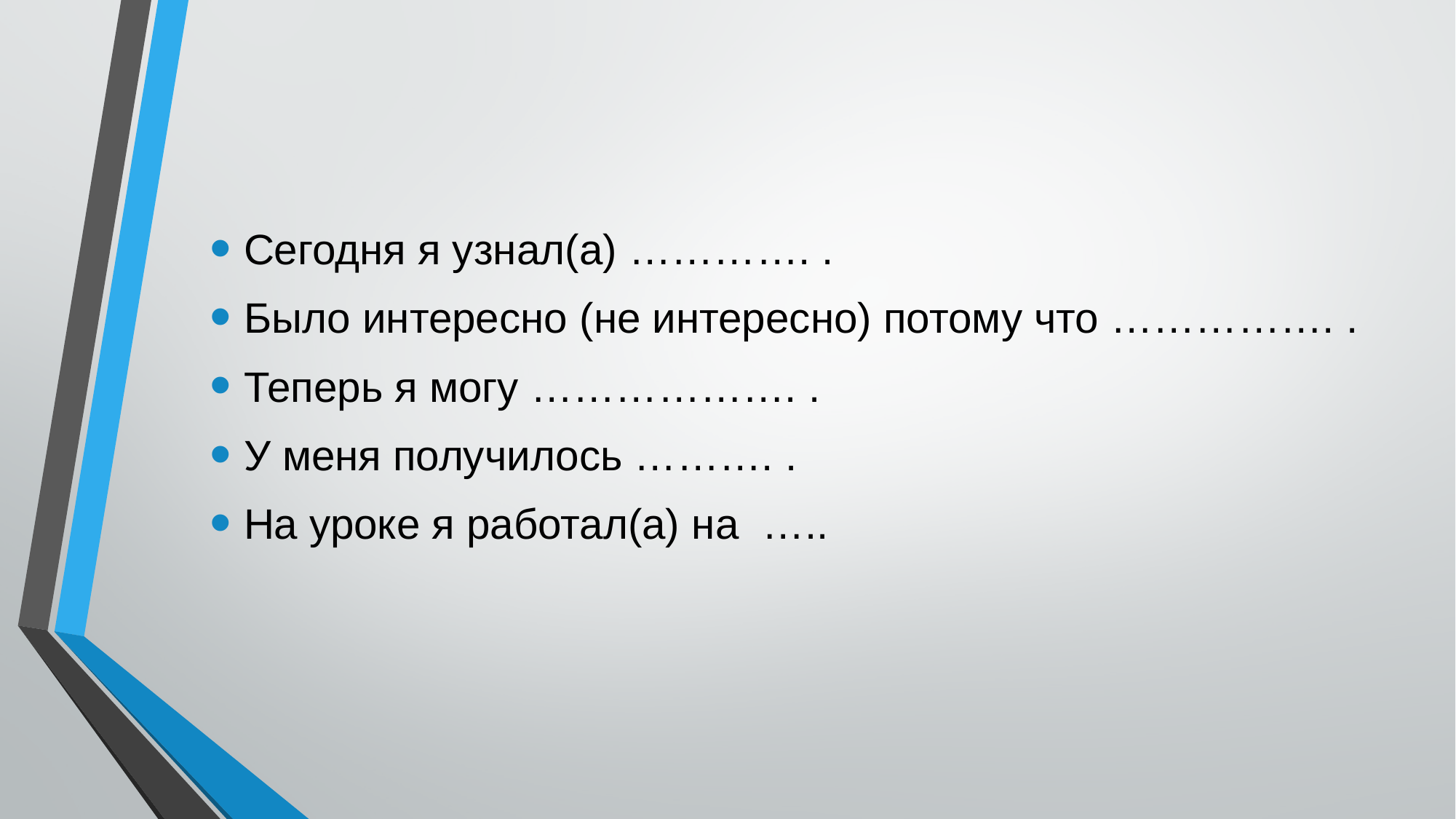

Сегодня я узнал(а) …………. .
Было интересно (не интересно) потому что ……………. .
Теперь я могу ………………. .
У меня получилось ………. .
На уроке я работал(а) на  …..